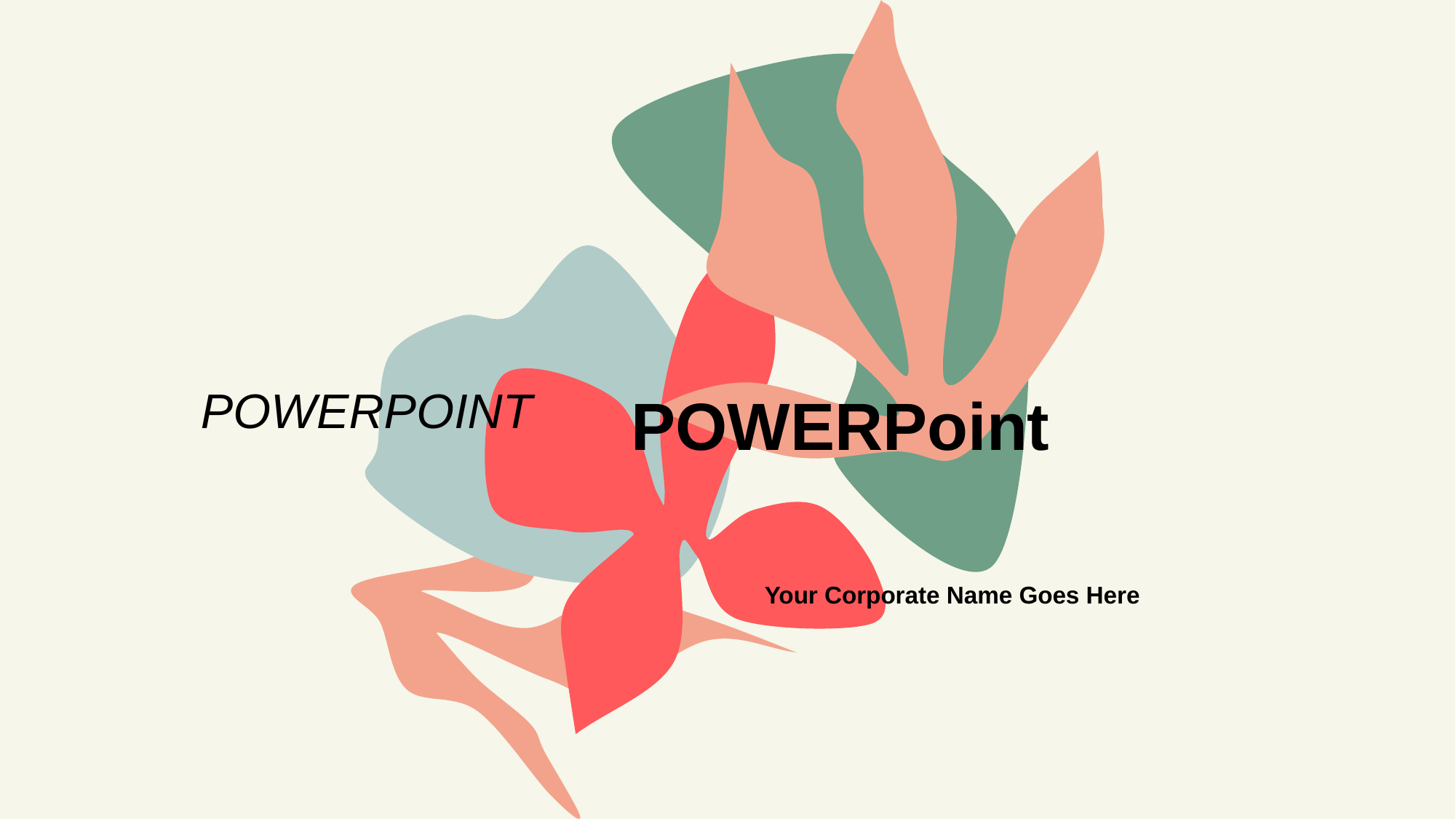

POWERPOINT
POWERPoint

Your Corporate Name Goes Here